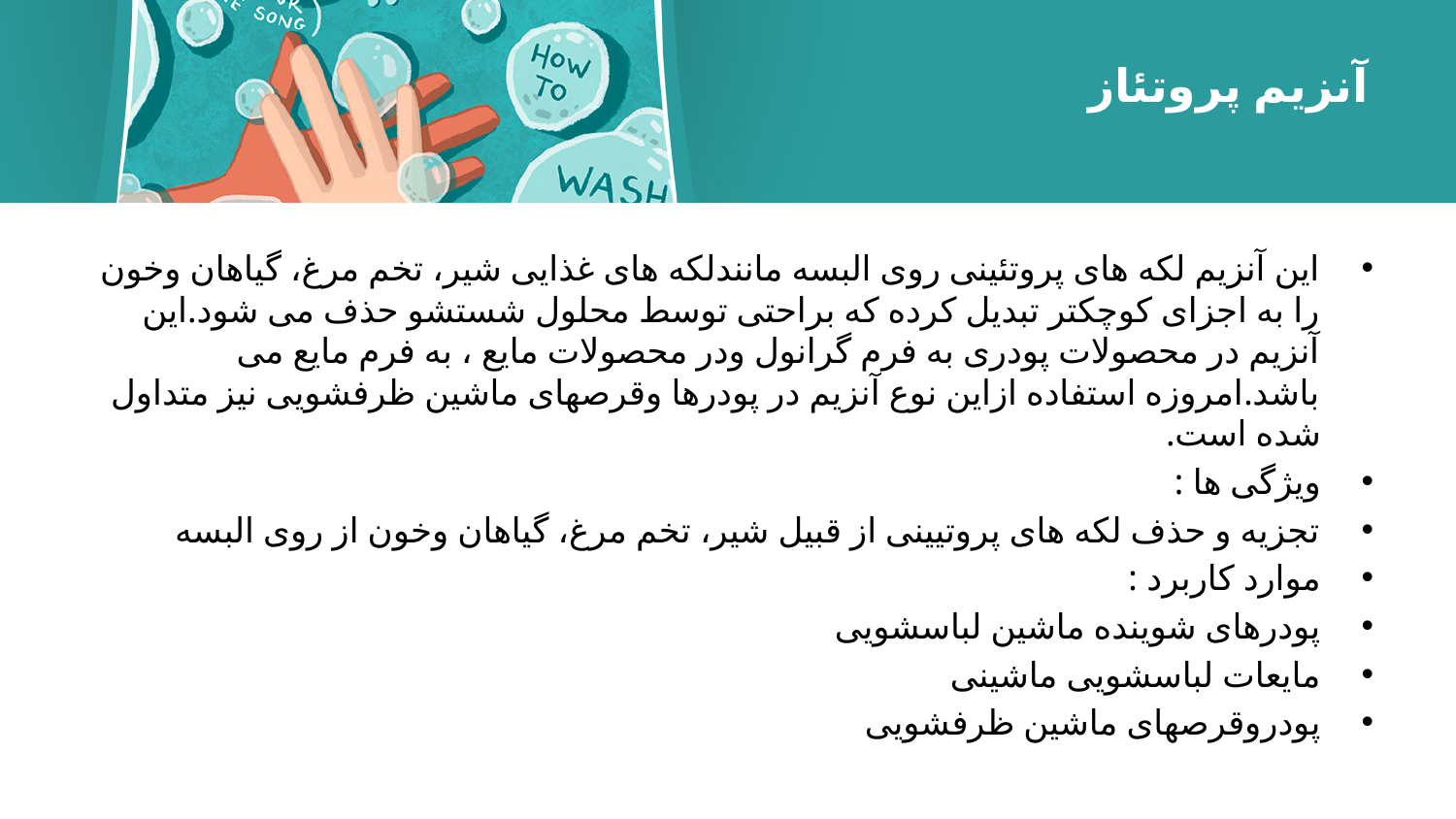

# آنزیم پروتئاز
این آنزیم لكه های پروتئینی روی البسه مانندلكه های غذایی شیر، تخم مرغ، گیاهان وخون را به اجزای کوچکتر تبدیل کرده که براحتی توسط محلول شستشو حذف می شود.این آنزیم در محصولات پودری به فرم گرانول ودر محصولات مایع ، به فرم مایع می باشد.امروزه استفاده ازاین نوع آنزیم در پودرها وقرصهای ماشین ظرفشویی نیز متداول شده است.
ویژگی ها :
تجزیه و حذف لکه های پروتیینی از قبیل شیر، تخم مرغ، گیاهان وخون از روی البسه
موارد كاربرد :
پودرهای شوینده ماشین لباسشویی
مایعات لباسشویی ماشینی
پودروقرصهای ماشین ظرفشویی